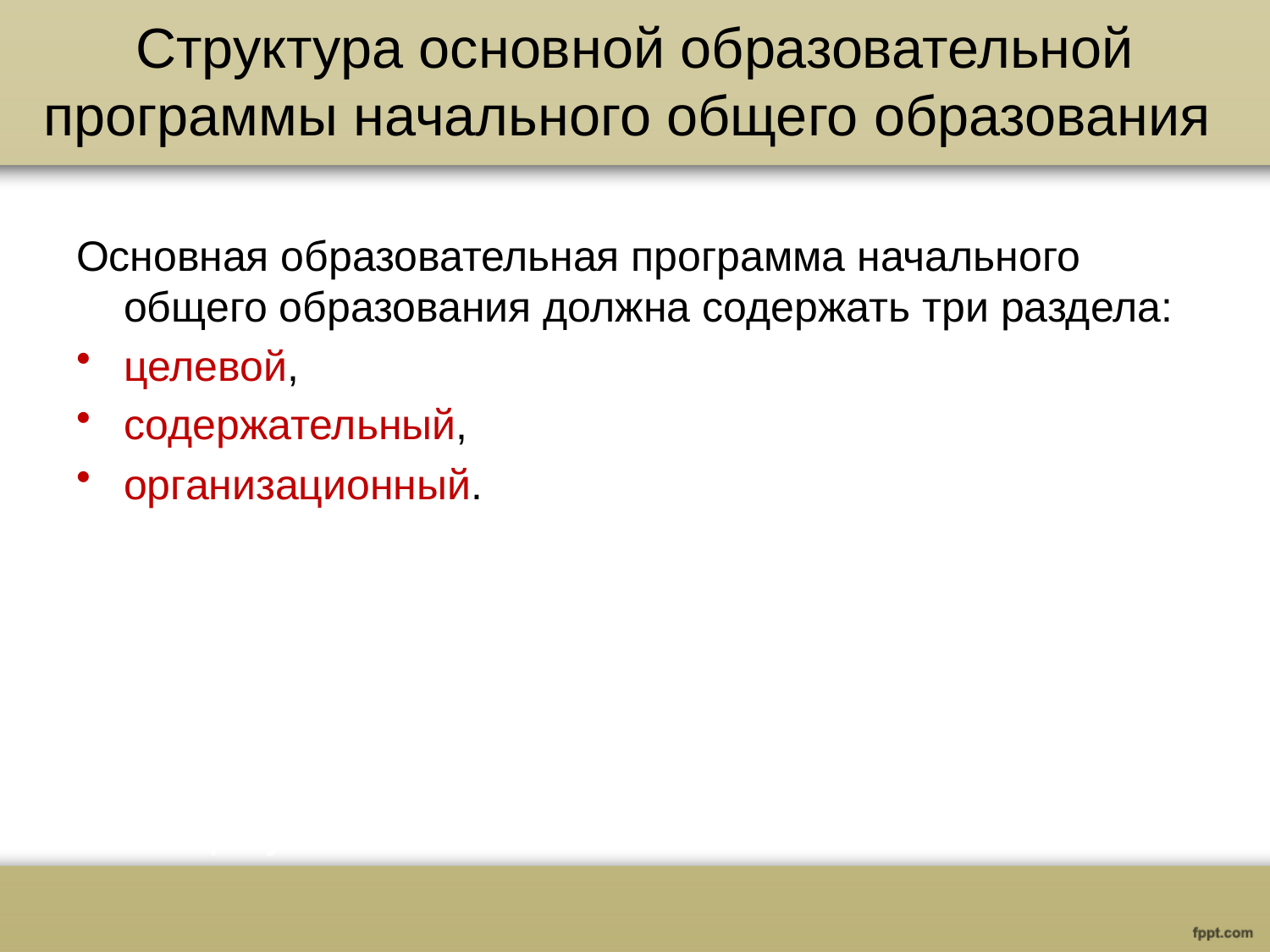

# Структура основной образовательной программы начального общего образования
Основная образовательная программа начального общего образования должна содержать три раздела:
целевой,
содержательный,
организационный.